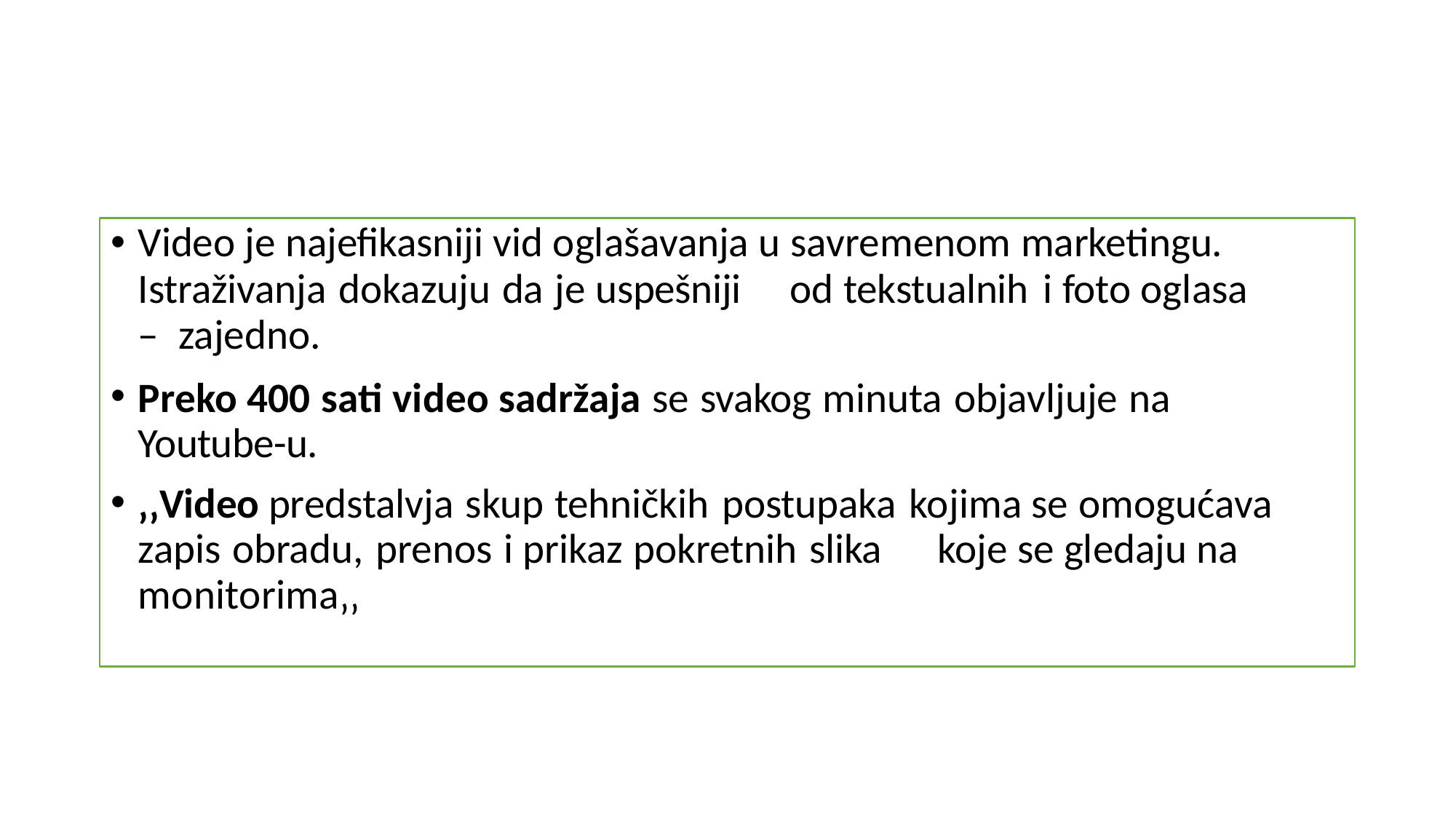

Video je najefikasniji vid oglašavanja u savremenom marketingu.  Istraživanja dokazuju da je uspešniji	od tekstualnih i foto oglasa –  zajedno.
Preko 400 sati video sadržaja se svakog minuta objavljuje na  Youtube-u.
‚‚Video predstalvja skup tehničkih postupaka kojima se omogućava  zapis obradu, prenos i prikaz pokretnih slika	koje se gledaju na  monitorima‚‚